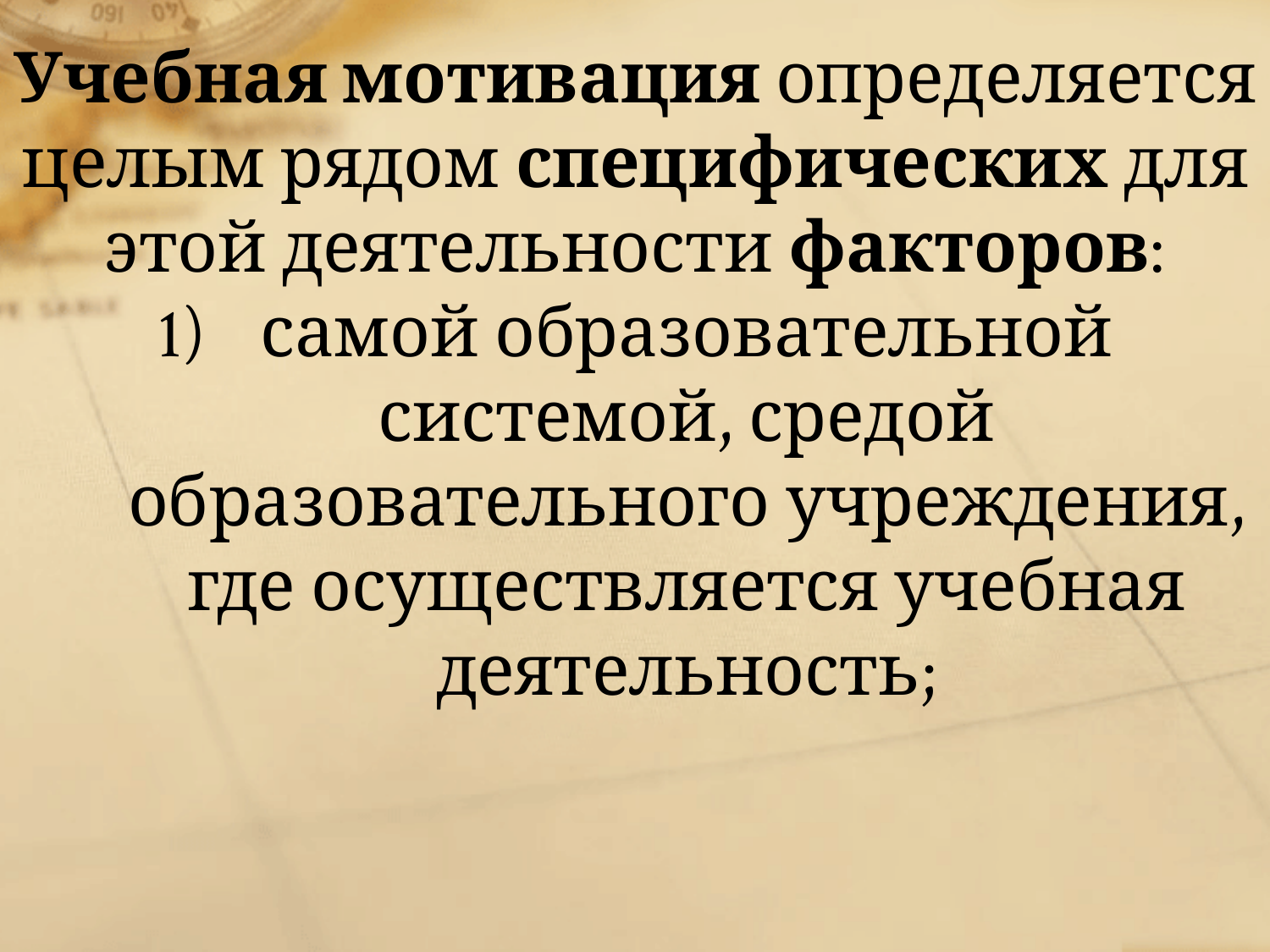

Учебная мотивация определяется целым рядом специфических для этой деятельности факторов:
самой образовательной системой, средой образовательного учреждения, где осуществляется учебная деятельность;

#